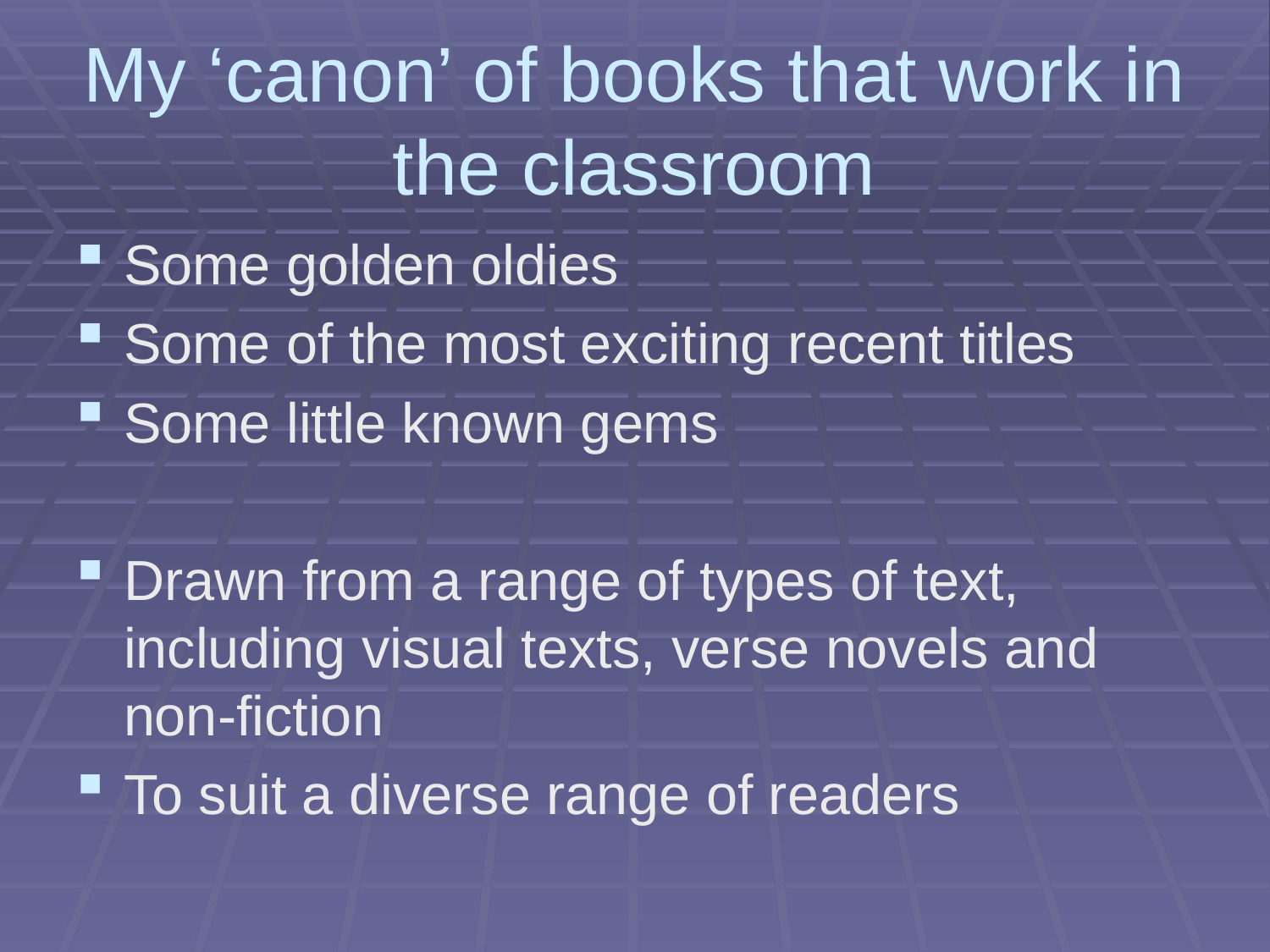

# My ‘canon’ of books that work in the classroom
Some golden oldies
Some of the most exciting recent titles
Some little known gems

Drawn from a range of types of text, including visual texts, verse novels and non-fiction
To suit a diverse range of readers